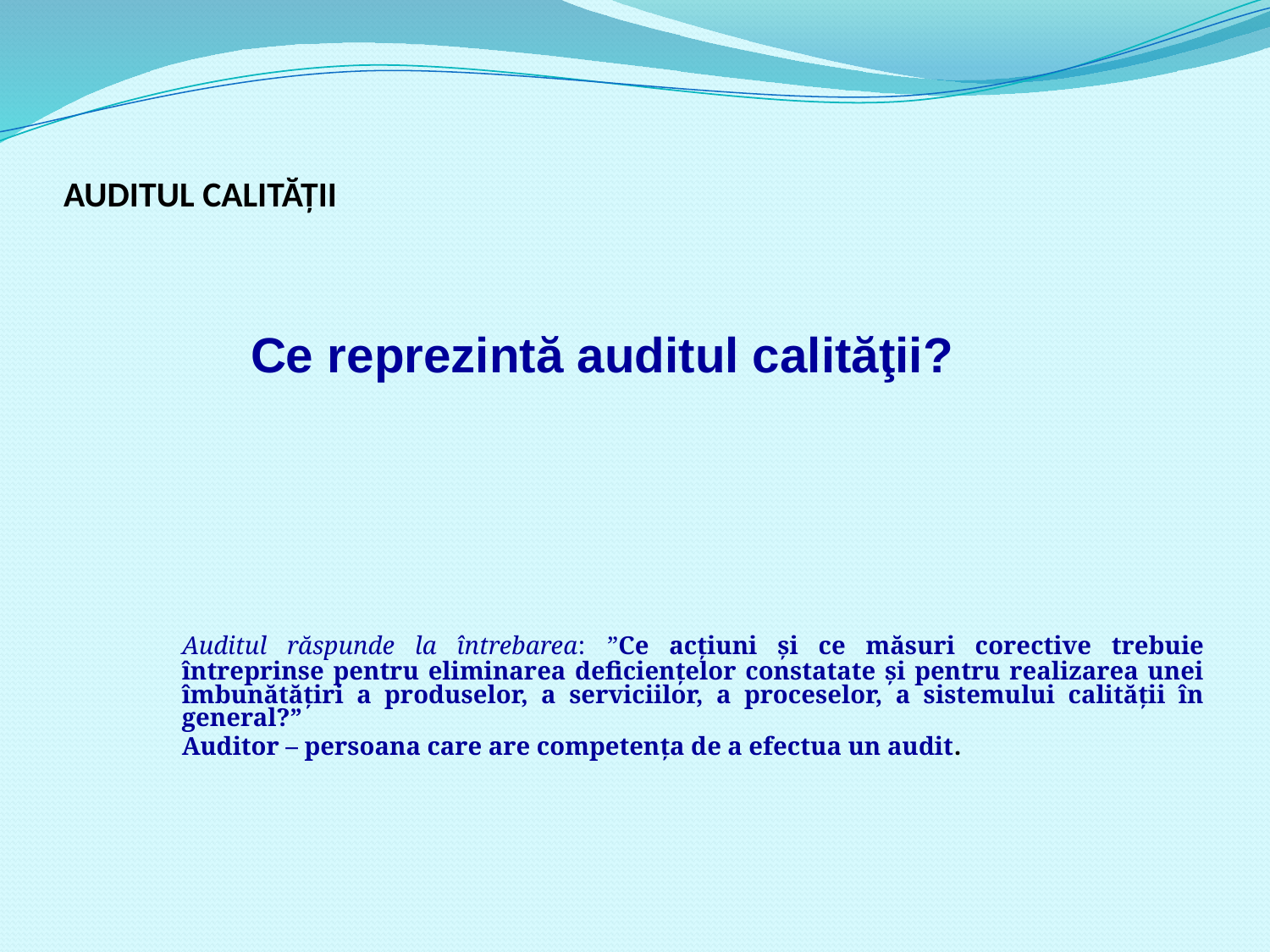

# AUDITUL CALITĂŢII
Ce reprezintă auditul calităţii?
Auditul răspunde la întrebarea: ”Ce acţiuni şi ce măsuri corective trebuie întreprinse pentru eliminarea deficienţelor constatate şi pentru realizarea unei îmbunătăţiri a produselor, a serviciilor, a proceselor, a sistemului calităţii în general?”
Auditor – persoana care are competenţa de a efectua un audit.